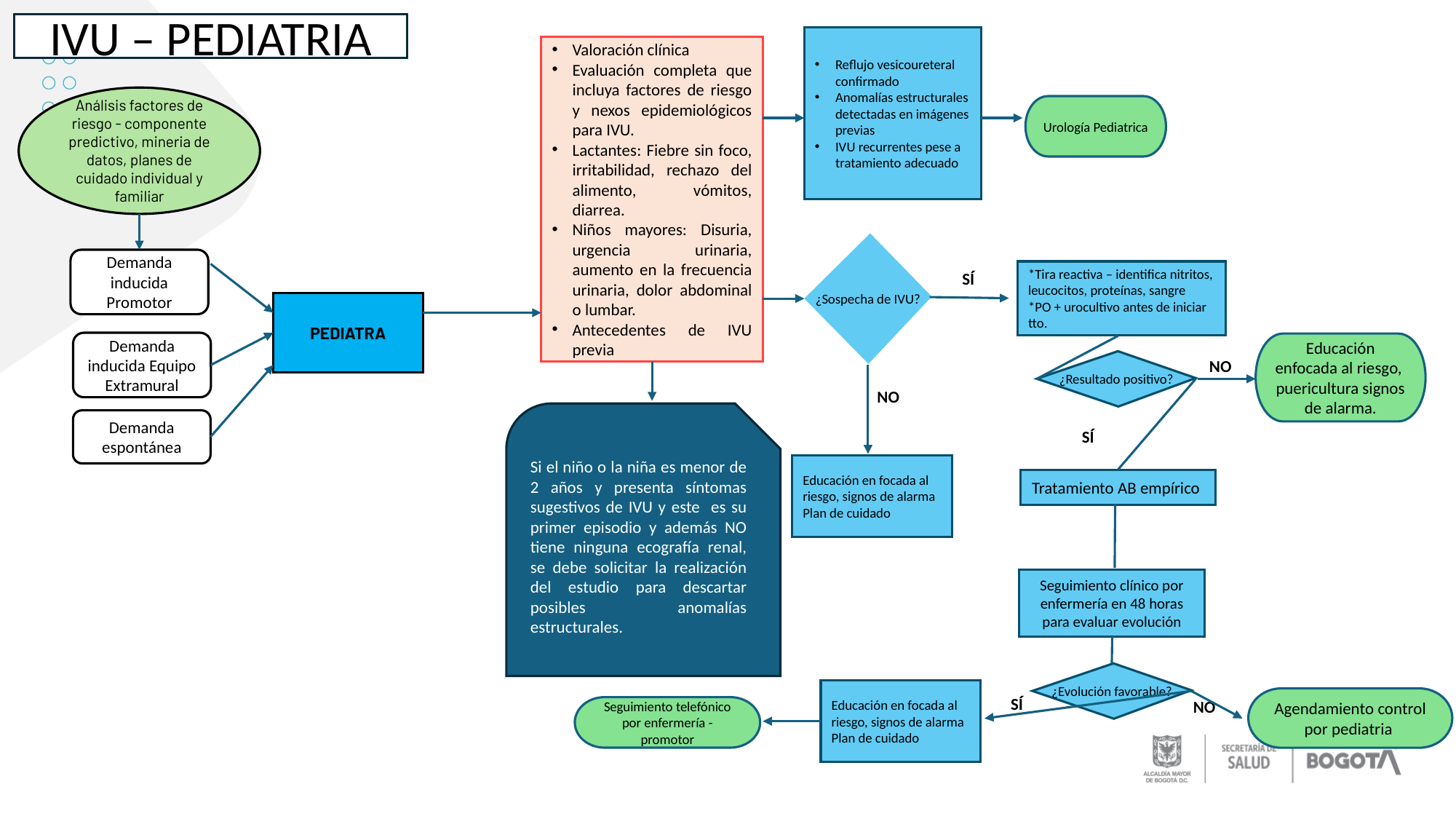

IVU – PEDIATRIA
Reflujo vesicoureteral confirmado
Anomalías estructurales detectadas en imágenes previas
IVU recurrentes pese a tratamiento adecuado

Valoración clínica
Evaluación completa que incluya factores de riesgo y nexos epidemiológicos para IVU.
Lactantes: Fiebre sin foco, irritabilidad, rechazo del alimento, vómitos, diarrea.
Niños mayores: Disuria, urgencia urinaria, aumento en la frecuencia urinaria, dolor abdominal o lumbar.
Antecedentes de IVU previa

Análisis factores de riesgo - componente predictivo, mineria de datos, planes de cuidado individual y familiar
Urología Pediatrica
¿Sospecha de IVU?
Demanda inducida Promotor
*Tira reactiva – identifica nitritos, leucocitos, proteínas, sangre
*PO + urocultivo antes de iniciar tto.
SÍ
PEDIATRA
Demanda inducida Equipo Extramural
Educación enfocada al riesgo,  puericultura signos de alarma.
NO
¿Resultado positivo?
NO
Si el niño o la niña es menor de 2 años y presenta síntomas sugestivos de IVU y este  es su primer episodio y además NO tiene ninguna ecografía renal, se debe solicitar la realización del estudio para descartar posibles anomalías estructurales.
Demanda espontánea
SÍ
Educación en focada al riesgo, signos de alarma
Plan de cuidado
Tratamiento AB empírico
Seguimiento clínico por enfermería en 48 horas para evaluar evolución
¿Evolución favorable?
Educación en focada al riesgo, signos de alarma
Plan de cuidado
Agendamiento control por pediatria
SÍ
NO
Seguimiento telefónico por enfermería - promotor